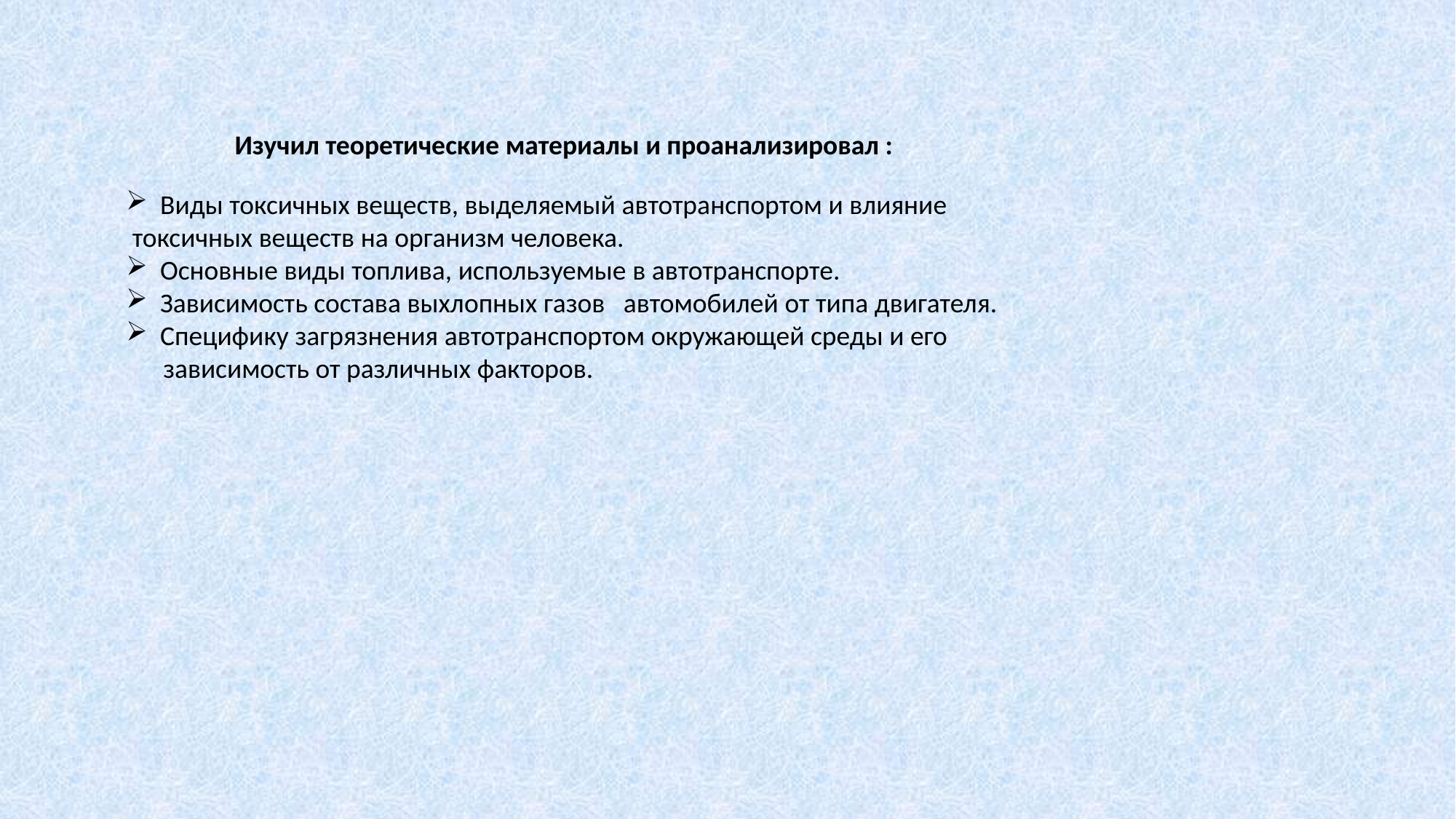

Изучил теоретические материалы и проанализировал :
Виды токсичных веществ, выделяемый автотранспортом и влияние
 токсичных веществ на организм человека.
Основные виды топлива, используемые в автотранспорте.
Зависимость состава выхлопных газов   автомобилей от типа двигателя.
Специфику загрязнения автотранспортом окружающей среды и его
      зависимость от различных факторов.